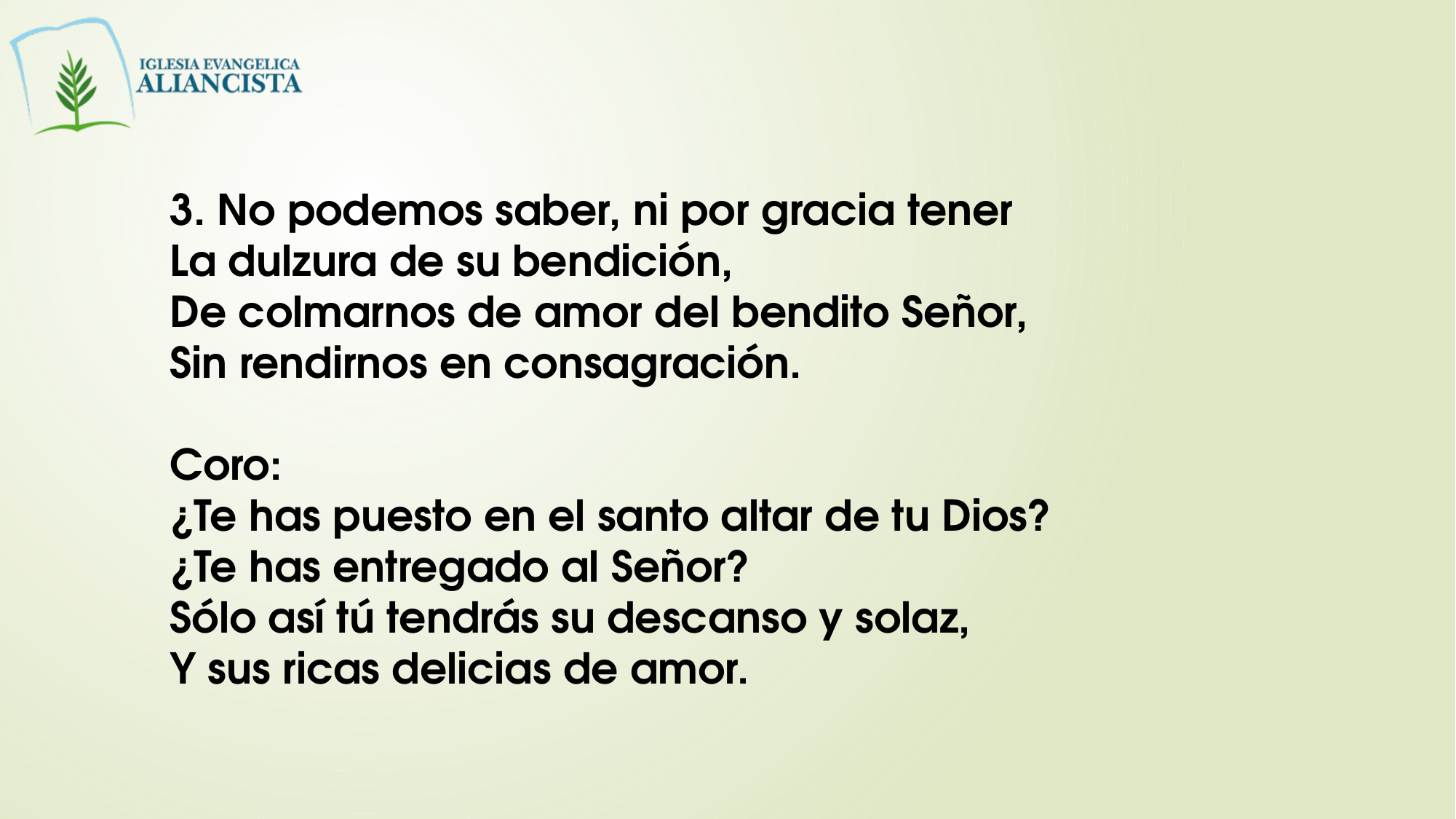

3. No podemos saber, ni por gracia tener
La dulzura de su bendición,
De colmarnos de amor del bendito Señor,
Sin rendirnos en consagración.

Coro:
¿Te has puesto en el santo altar de tu Dios?
¿Te has entregado al Señor?
Sólo así tú tendrás su descanso y solaz,
Y sus ricas delicias de amor.